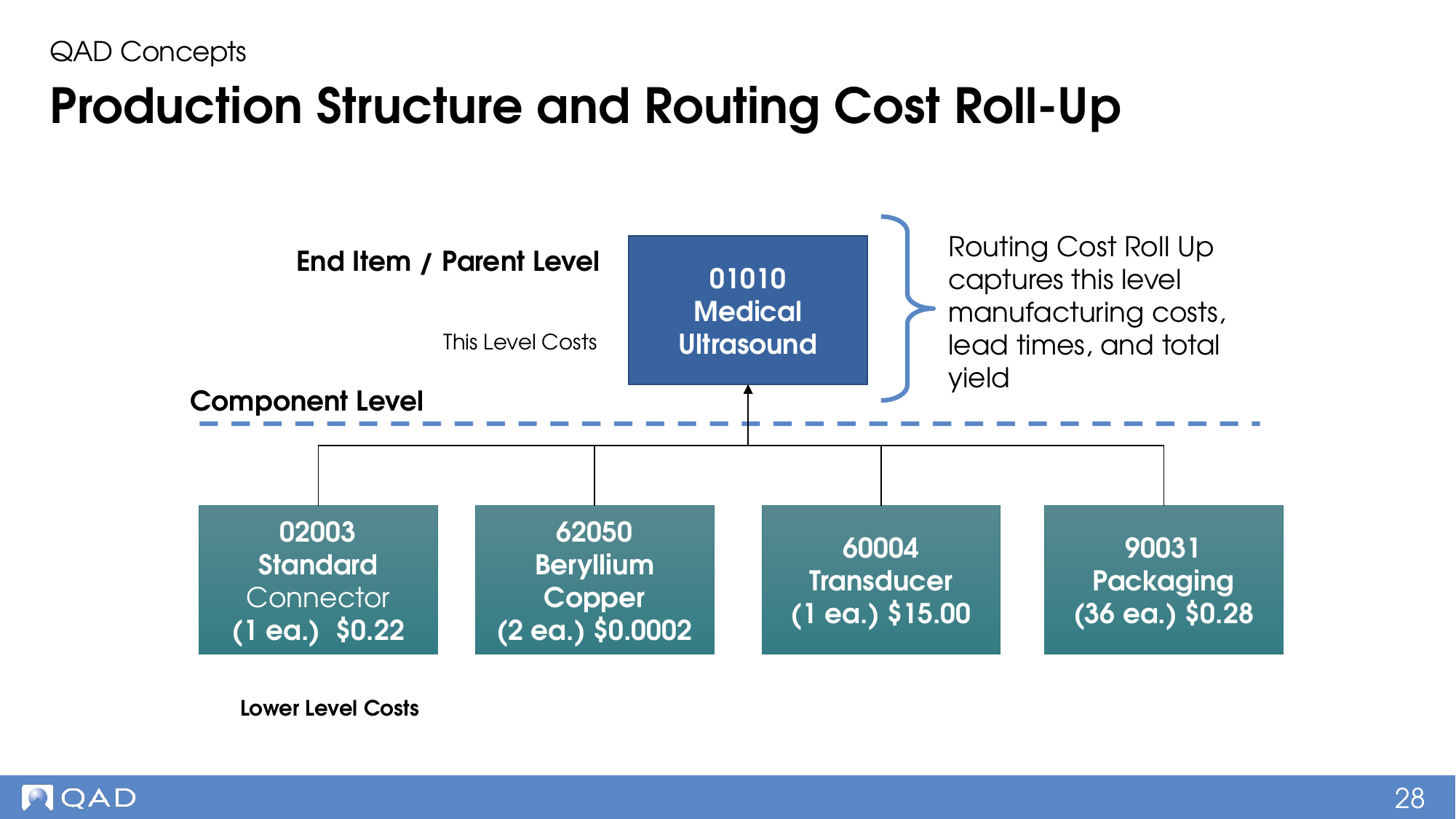

QAD Concepts
# Production Structure and Routing Cost Roll-Up

Routing Cost Roll Up captures this level manufacturing costs, lead times, and total yield
01010
Medical Ultrasound
End Item / Parent Level
This Level Costs
Component Level

02003
Standard Connector
(1 ea.)  $0.22

62050
Beryllium Copper
(2 ea.) $0.0002
60004
Transducer
(1 ea.) $15.00
90031
Packaging
(36 ea.) $0.28
Lower Level Costs
28